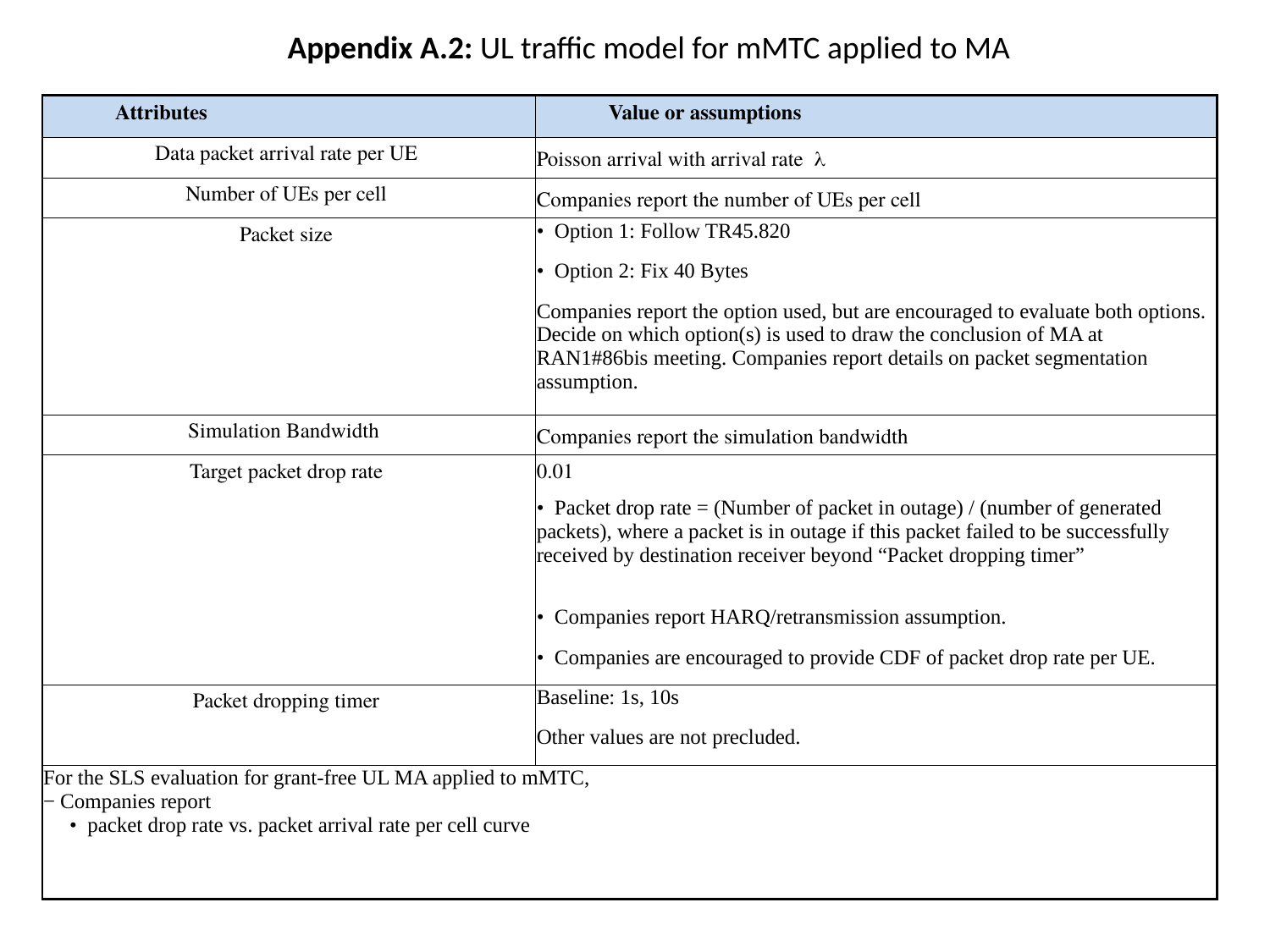

Appendix A.2: UL traffic model for mMTC applied to MA
| Attributes | Value or assumptions |
| --- | --- |
| Data packet arrival rate per UE | Poisson arrival with arrival rate λ |
| Number of UEs per cell | Companies report the number of UEs per cell |
| Packet size | •  Option 1: Follow TR45.820 |
|  | •  Option 2: Fix 40 Bytes |
|  | Companies report the option used, but are encouraged to evaluate both options. Decide on which option(s) is used to draw the conclusion of MA at RAN1#86bis meeting. Companies report details on packet segmentation assumption. |
| Simulation Bandwidth | Companies report the simulation bandwidth |
| Target packet drop rate | 0.01 |
|  | •  Packet drop rate = (Number of packet in outage) / (number of generated packets), where a packet is in outage if this packet failed to be successfully received by destination receiver beyond “Packet dropping timer” |
|  | •  Companies report HARQ/retransmission assumption. |
|  | •  Companies are encouraged to provide CDF of packet drop rate per UE. |
| Packet dropping timer | Baseline: 1s, 10s |
|  | Other values are not precluded. |
| For the SLS evaluation for grant-free UL MA applied to mMTC, − Companies report •  packet drop rate vs. packet arrival rate per cell curve |  |